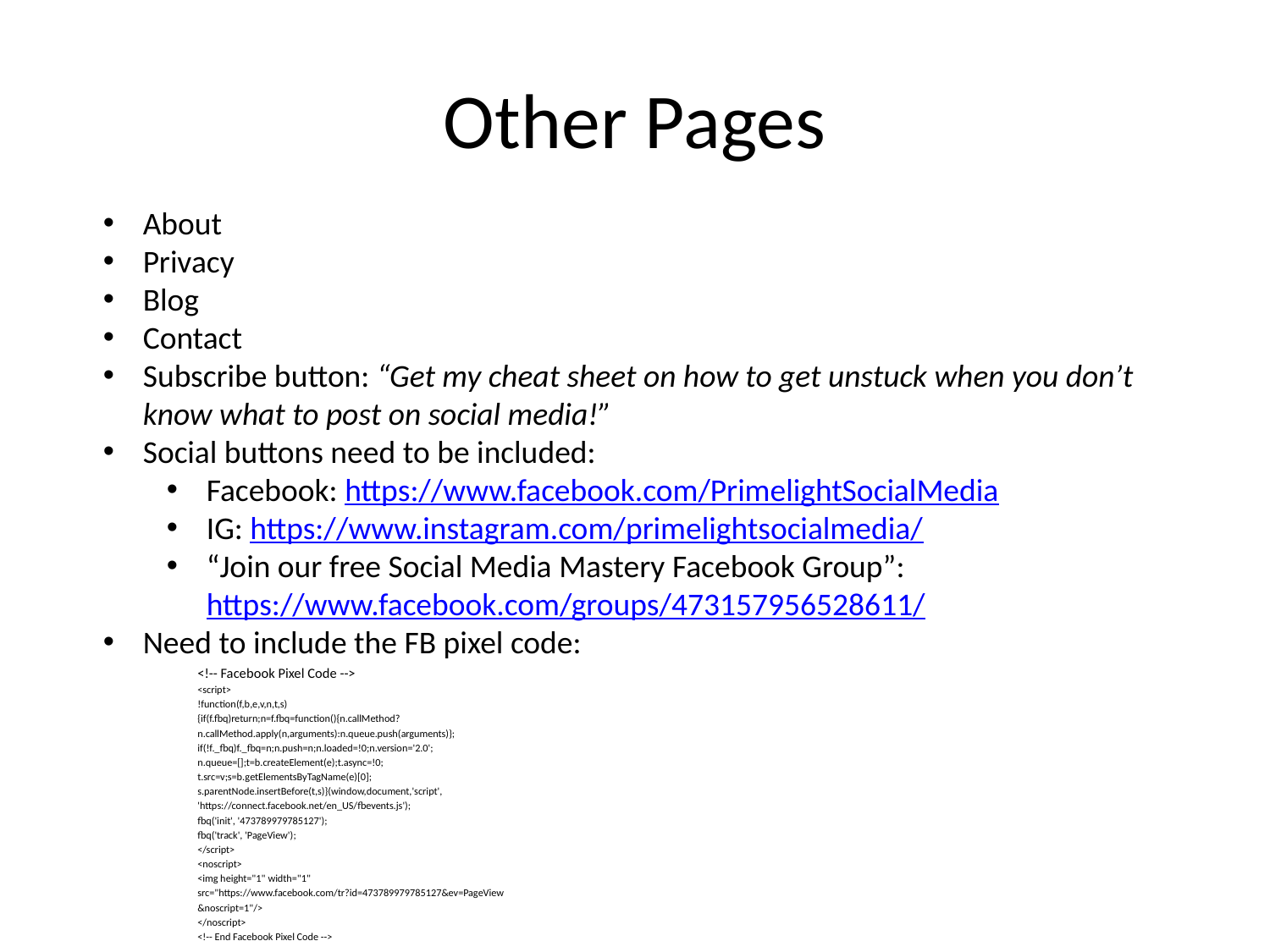

# Other Pages
About
Privacy
Blog
Contact
Subscribe button: “Get my cheat sheet on how to get unstuck when you don’t know what to post on social media!”
Social buttons need to be included:
Facebook: https://www.facebook.com/PrimelightSocialMedia
IG: https://www.instagram.com/primelightsocialmedia/
“Join our free Social Media Mastery Facebook Group”:  https://www.facebook.com/groups/473157956528611/
Need to include the FB pixel code:

<!-- Facebook Pixel Code -->
<script>
!function(f,b,e,v,n,t,s)
{if(f.fbq)return;n=f.fbq=function(){n.callMethod?
n.callMethod.apply(n,arguments):n.queue.push(arguments)};
if(!f._fbq)f._fbq=n;n.push=n;n.loaded=!0;n.version='2.0';
n.queue=[];t=b.createElement(e);t.async=!0;
t.src=v;s=b.getElementsByTagName(e)[0];
s.parentNode.insertBefore(t,s)}(window,document,'script',
'https://connect.facebook.net/en_US/fbevents.js');
fbq('init', '473789979785127');
fbq('track', 'PageView');
</script>
<noscript>
<img height="1" width="1"
src="https://www.facebook.com/tr?id=473789979785127&ev=PageView
&noscript=1"/>
</noscript>
<!-- End Facebook Pixel Code -->